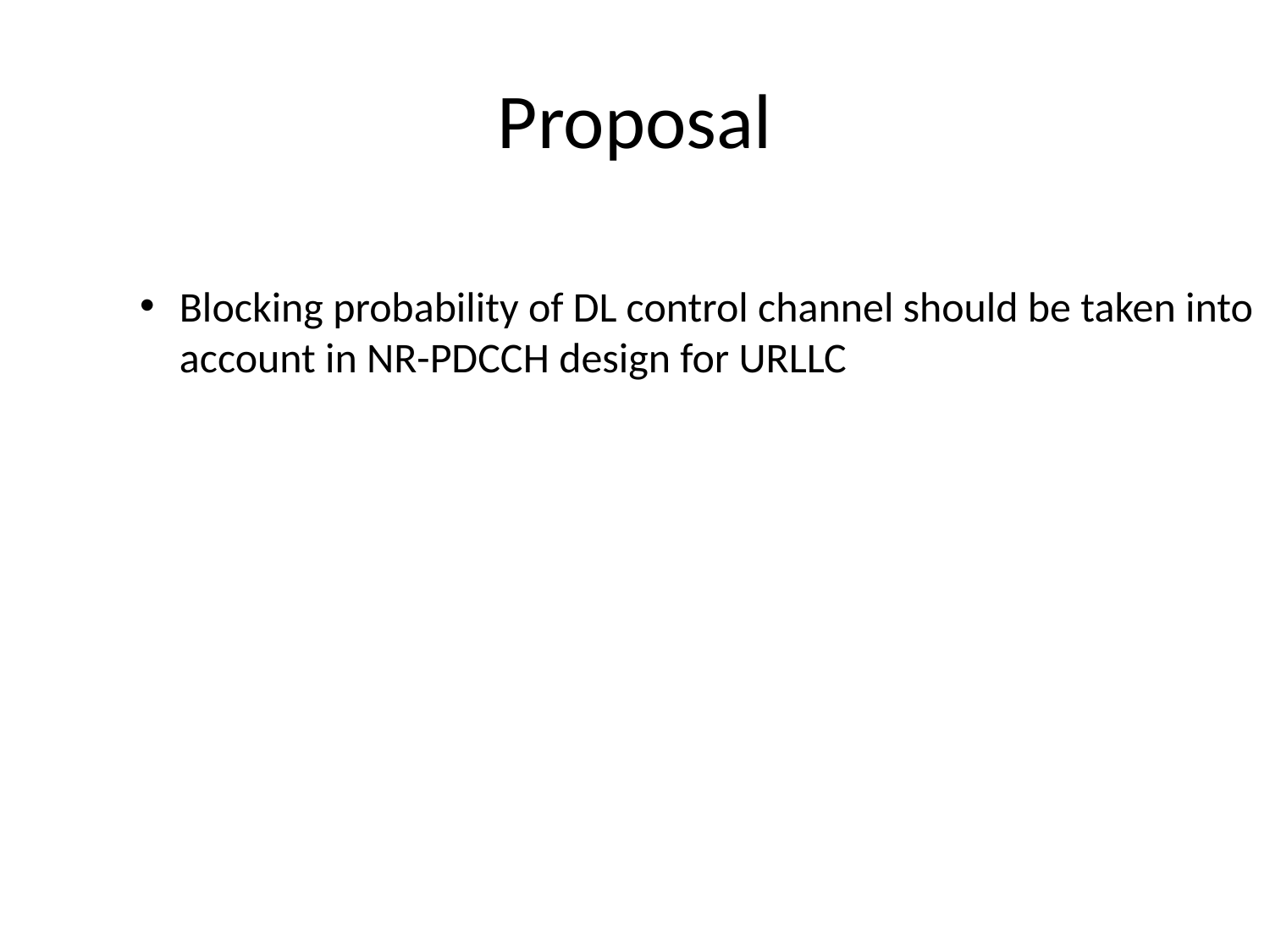

# Proposal

Blocking probability of DL control channel should be taken into account in NR-PDCCH design for URLLC